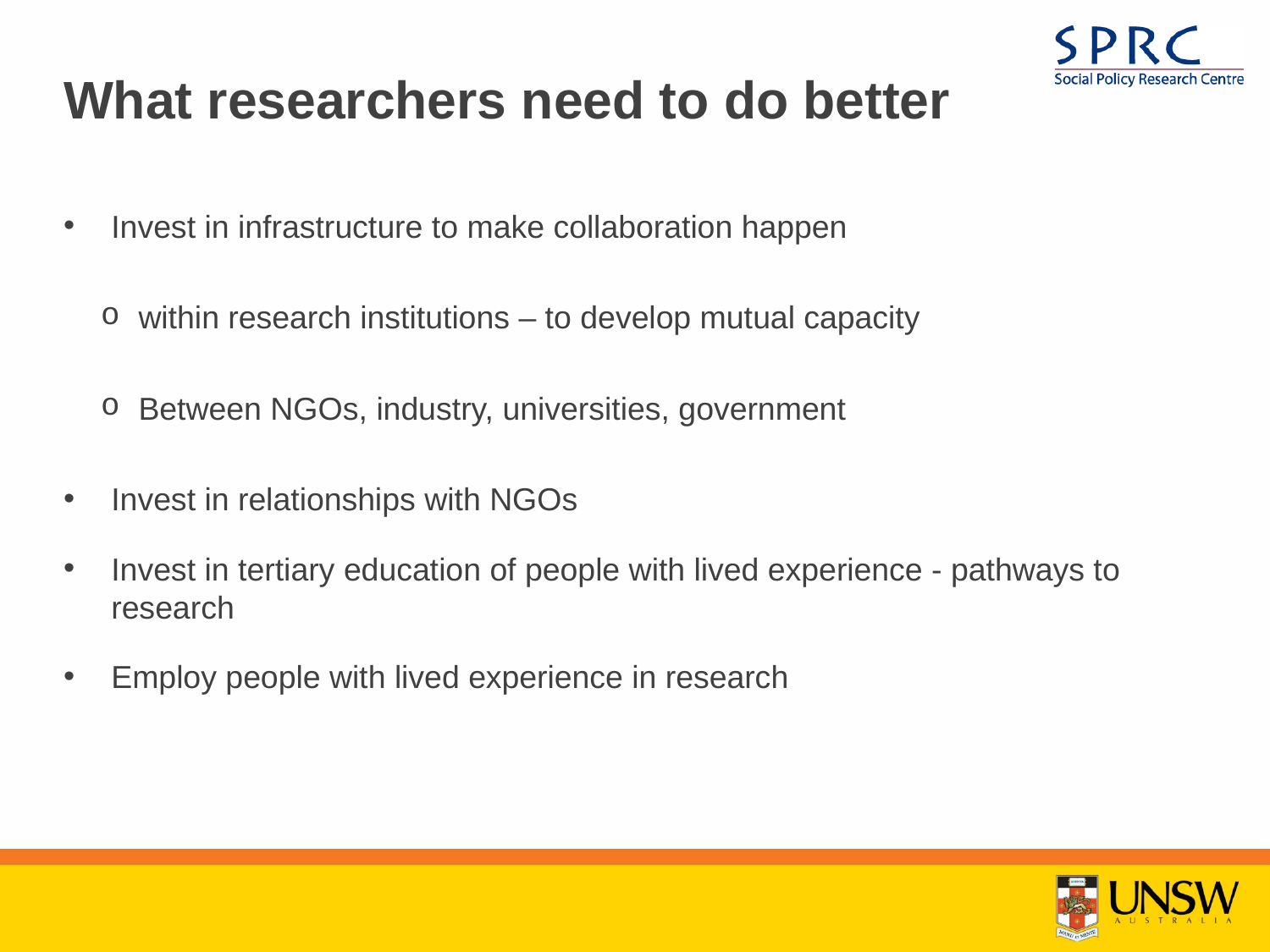

# What researchers need to do better
Invest in infrastructure to make collaboration happen
within research institutions – to develop mutual capacity
Between NGOs, industry, universities, government
Invest in relationships with NGOs
Invest in tertiary education of people with lived experience - pathways to research
Employ people with lived experience in research